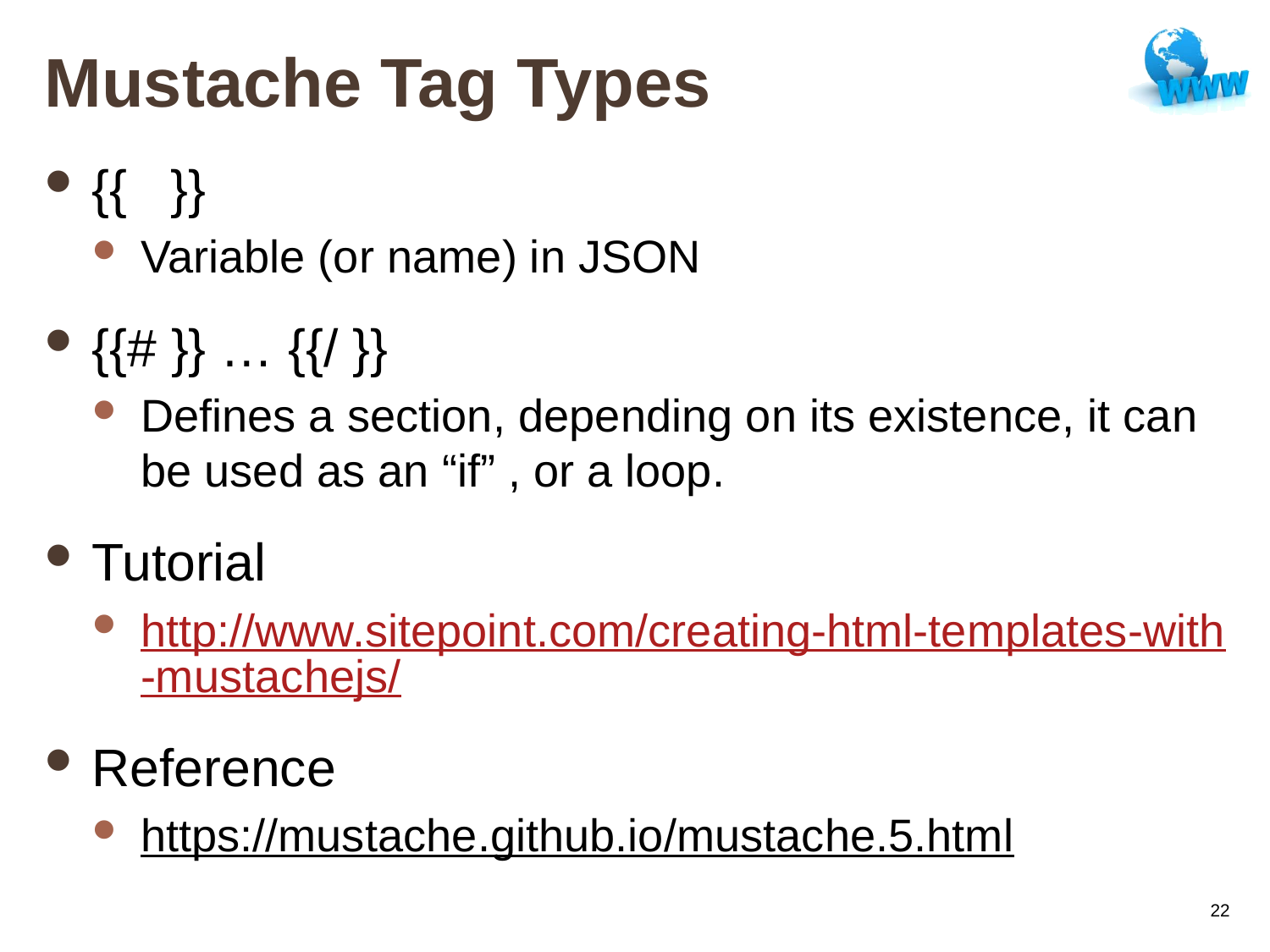

# Mustache Tag Types
{{   }}
Variable (or name) in JSON
{{# }} … {{/ }}
Defines a section, depending on its existence, it can be used as an “if” , or a loop.
Tutorial
http://www.sitepoint.com/creating-html-templates-with-mustachejs/
Reference
https://mustache.github.io/mustache.5.html

22